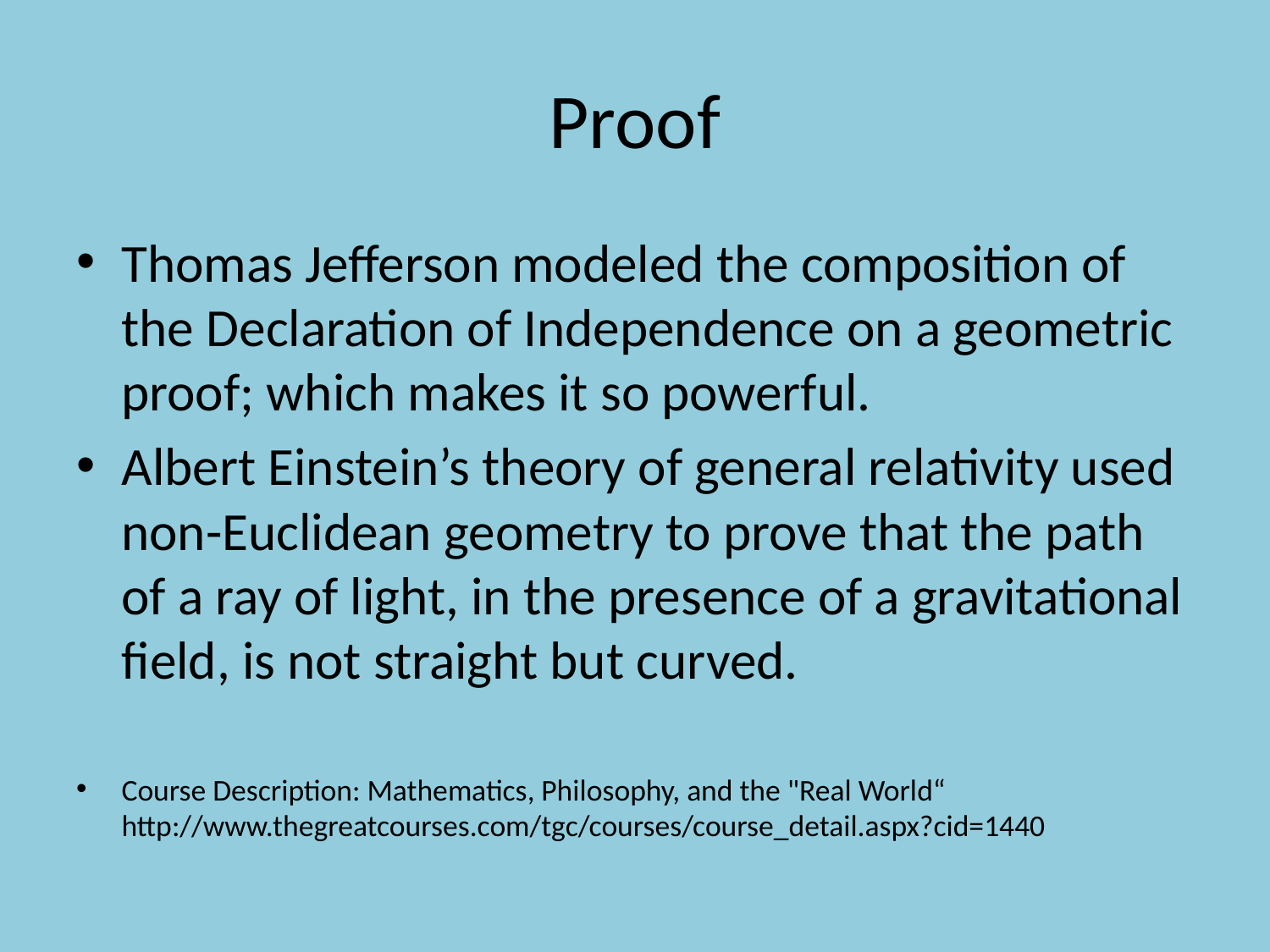

# Proof
Thomas Jefferson modeled the composition of the Declaration of Independence on a geometric proof; which makes it so powerful.
Albert Einstein’s theory of general relativity used non-Euclidean geometry to prove that the path of a ray of light, in the presence of a gravitational field, is not straight but curved.

Course Description: Mathematics, Philosophy, and the "Real World“ http://www.thegreatcourses.com/tgc/courses/course_detail.aspx?cid=1440